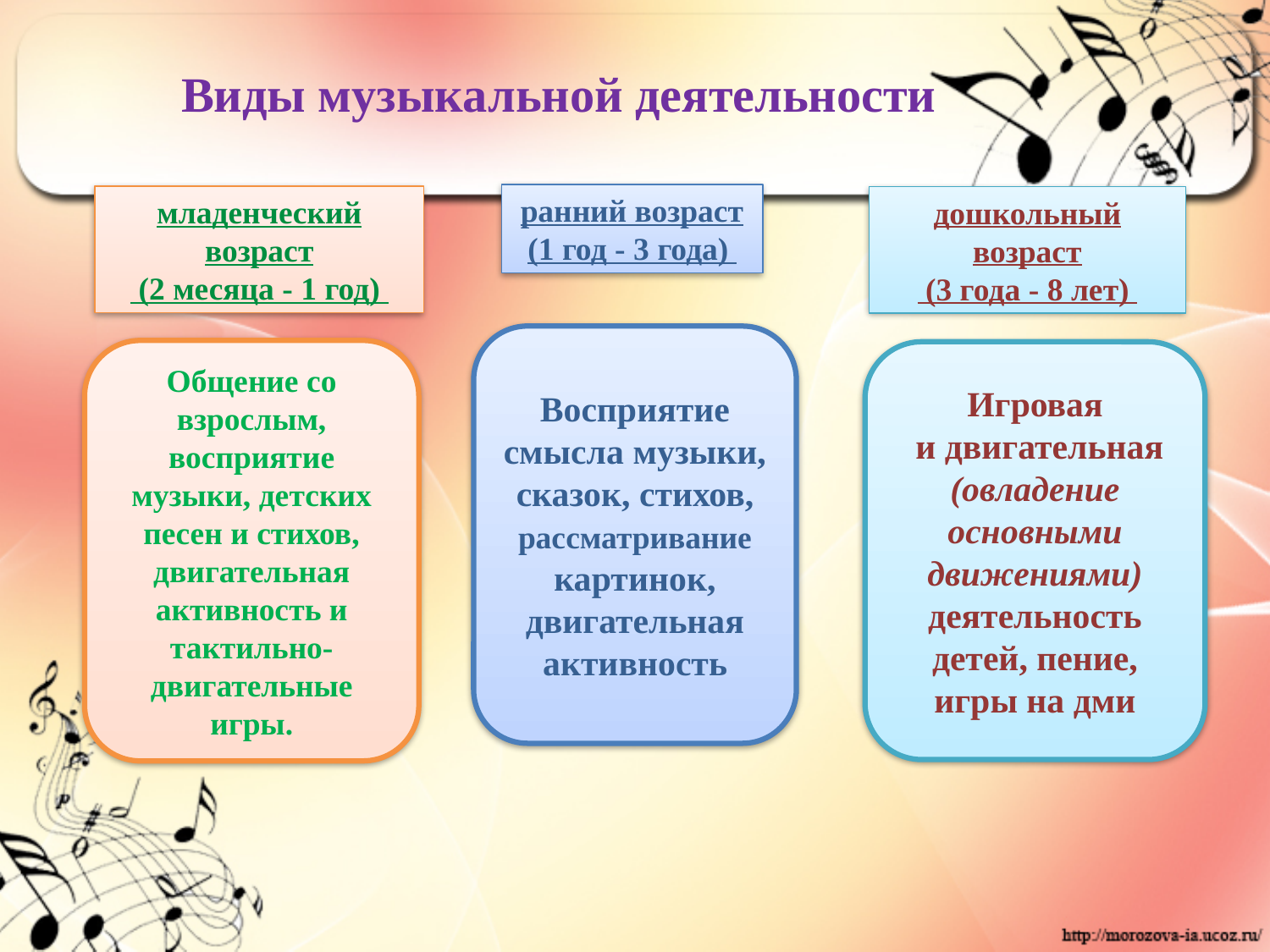

Виды музыкальной деятельности
ранний возраст
(1 год - 3 года)
младенческий возраст
 (2 месяца - 1 год)
дошкольный возраст
 (3 года - 8 лет)
Восприятие смысла музыки, сказок, стихов, рассматривание картинок, двигательная активность
Общение со взрослым, восприятие музыки, детских песен и стихов, двигательная активность и тактильно-двигательные игры.
Игровая
 и двигательная (овладение основными движениями)
деятельность детей, пение, игры на дми